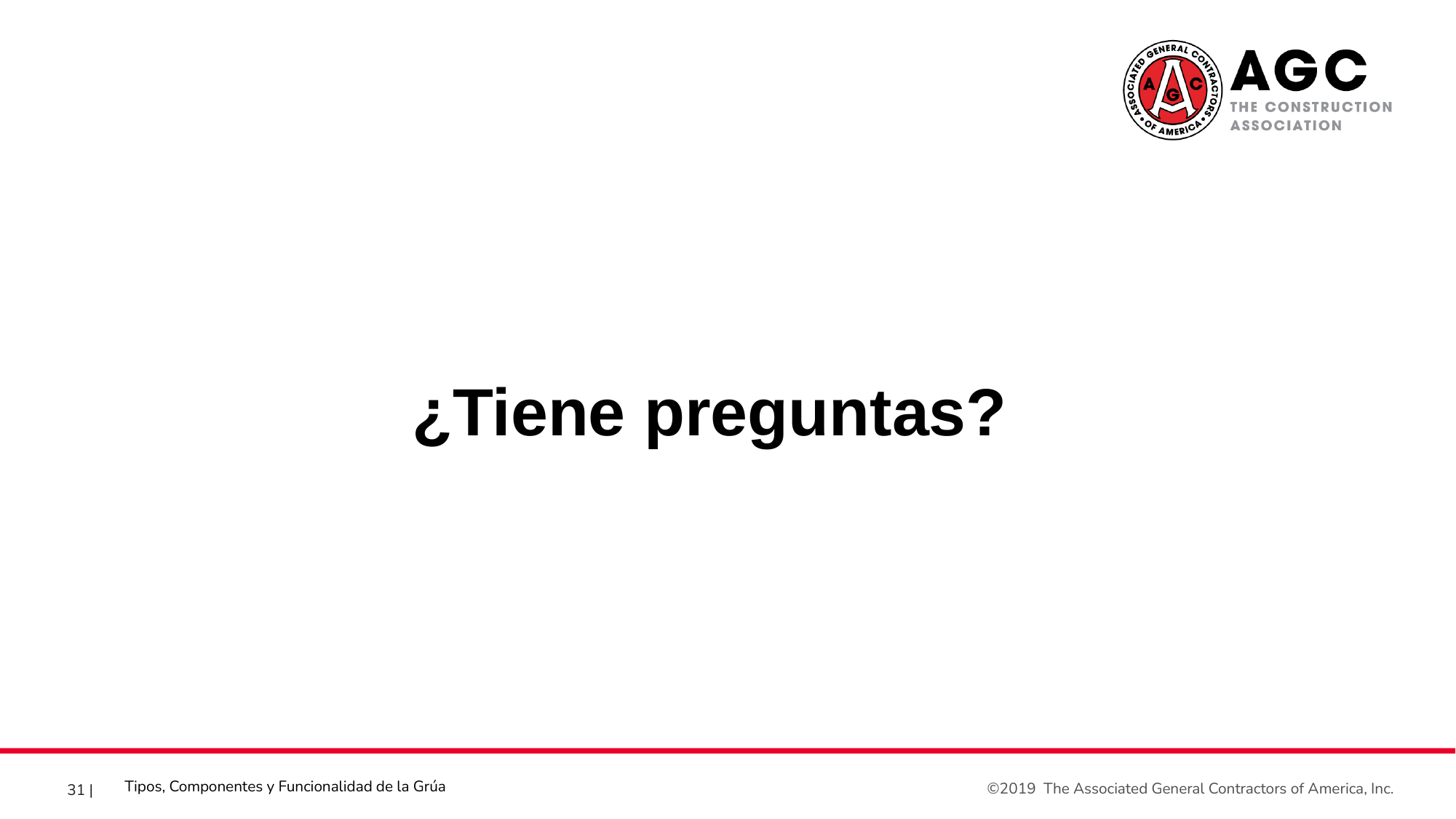

¿Tiene preguntas?
Tipos, Componentes y Funcionalidad de la Grúa